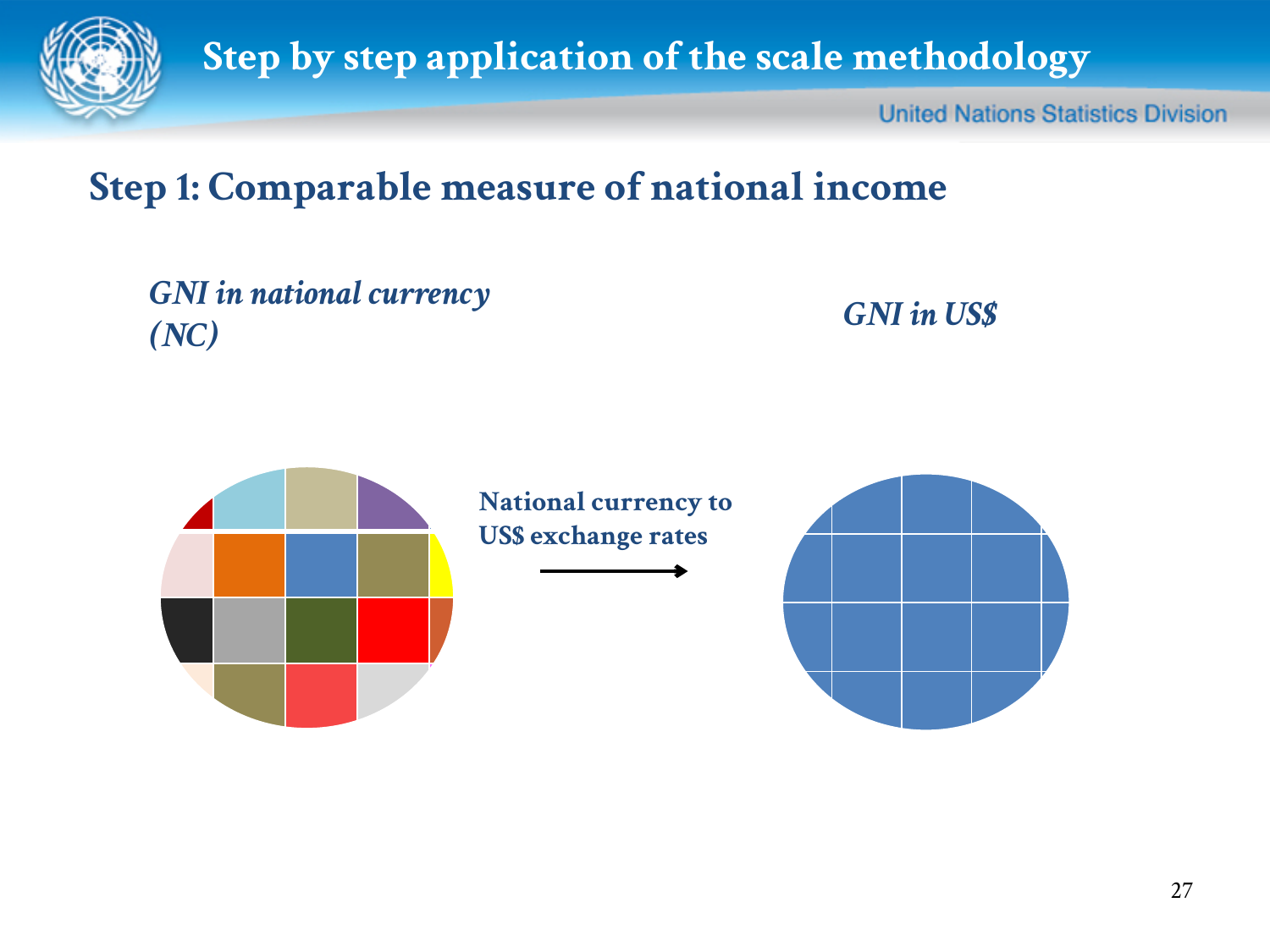

Step by step application of the scale methodology
Step 1: Comparable measure of national income
GNI in national currency (NC)
GNI in US$

|  |  |  |  |  |
| --- | --- | --- | --- | --- |
|  |  |  |  |  |
|  |  |  |  |  |
|  |  |  |  |  |
|  |  |  |  |  |
| --- | --- | --- | --- | --- |
|  |  |  |  |  |
|  |  |  |  |  |
|  |  |  |  |  |
National currency to US$ exchange rates
27